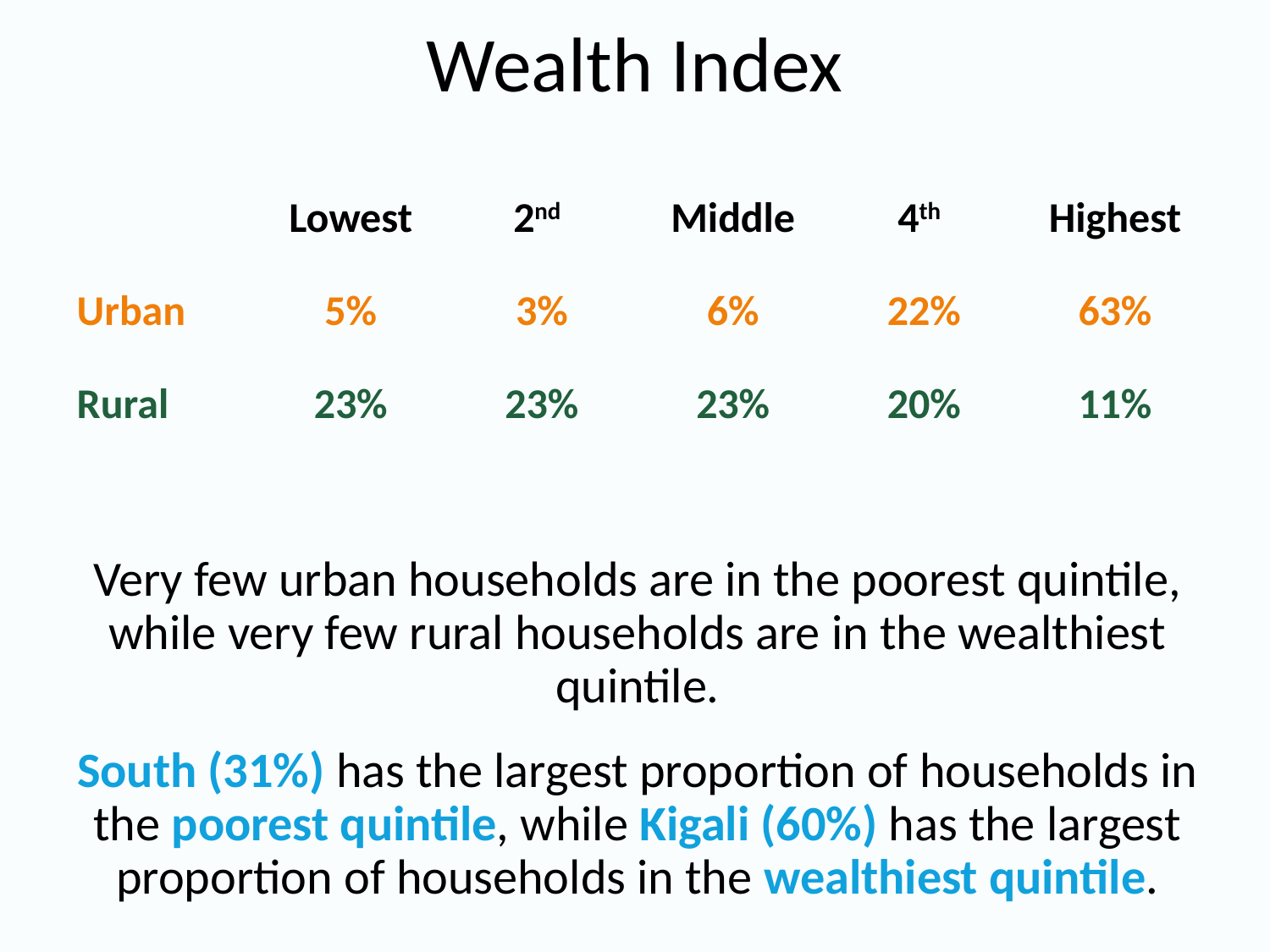

# Wealth Index
|  | Lowest | 2nd | Middle | 4th | Highest |
| --- | --- | --- | --- | --- | --- |
| Urban | 5% | 3% | 6% | 22% | 63% |
| Rural | 23% | 23% | 23% | 20% | 11% |
Very few urban households are in the poorest quintile, while very few rural households are in the wealthiest quintile.
South (31%) has the largest proportion of households in the poorest quintile, while Kigali (60%) has the largest proportion of households in the wealthiest quintile.